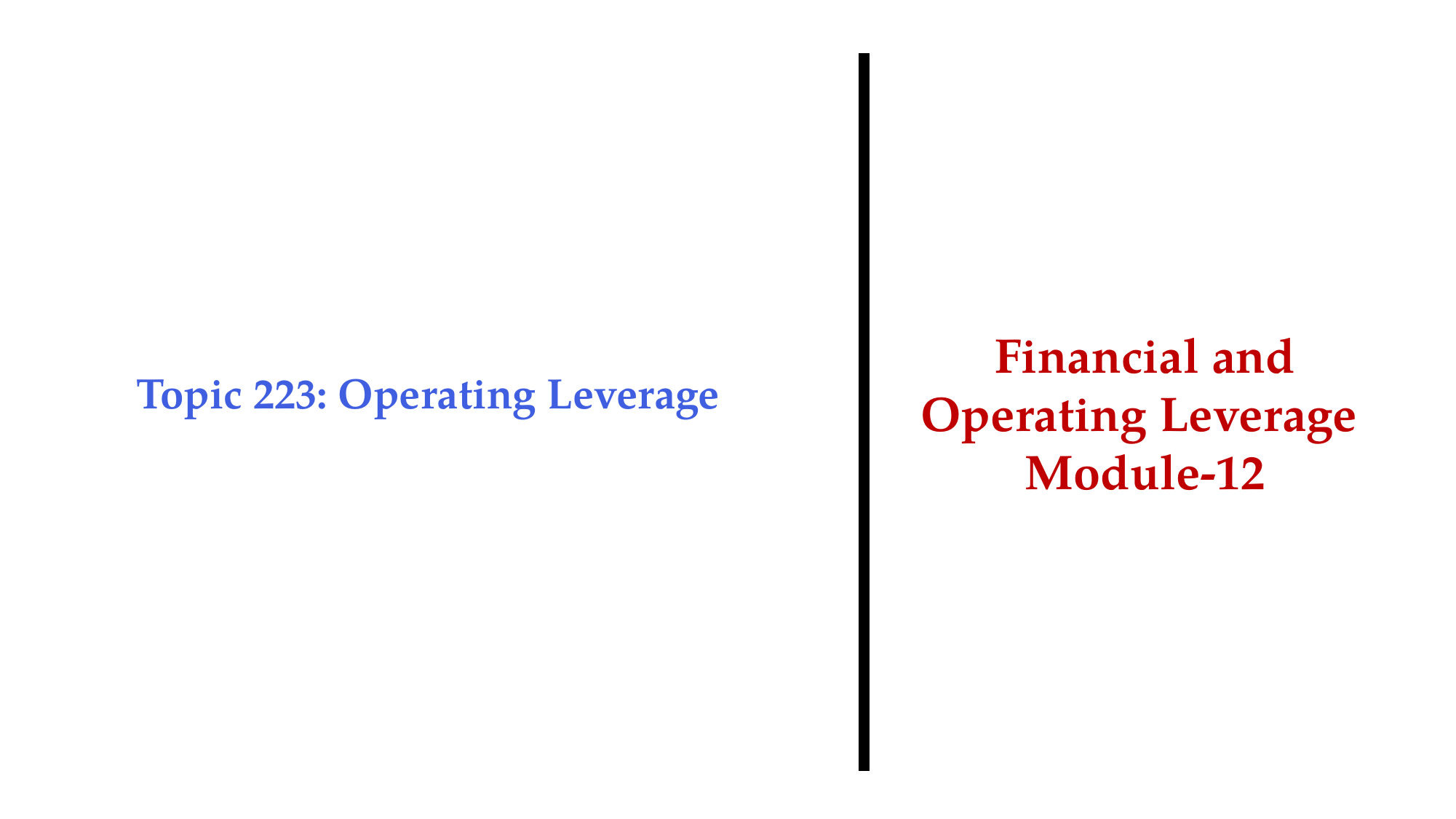

Topic 223: Operating Leverage
Financial and Operating Leverage
Module-12